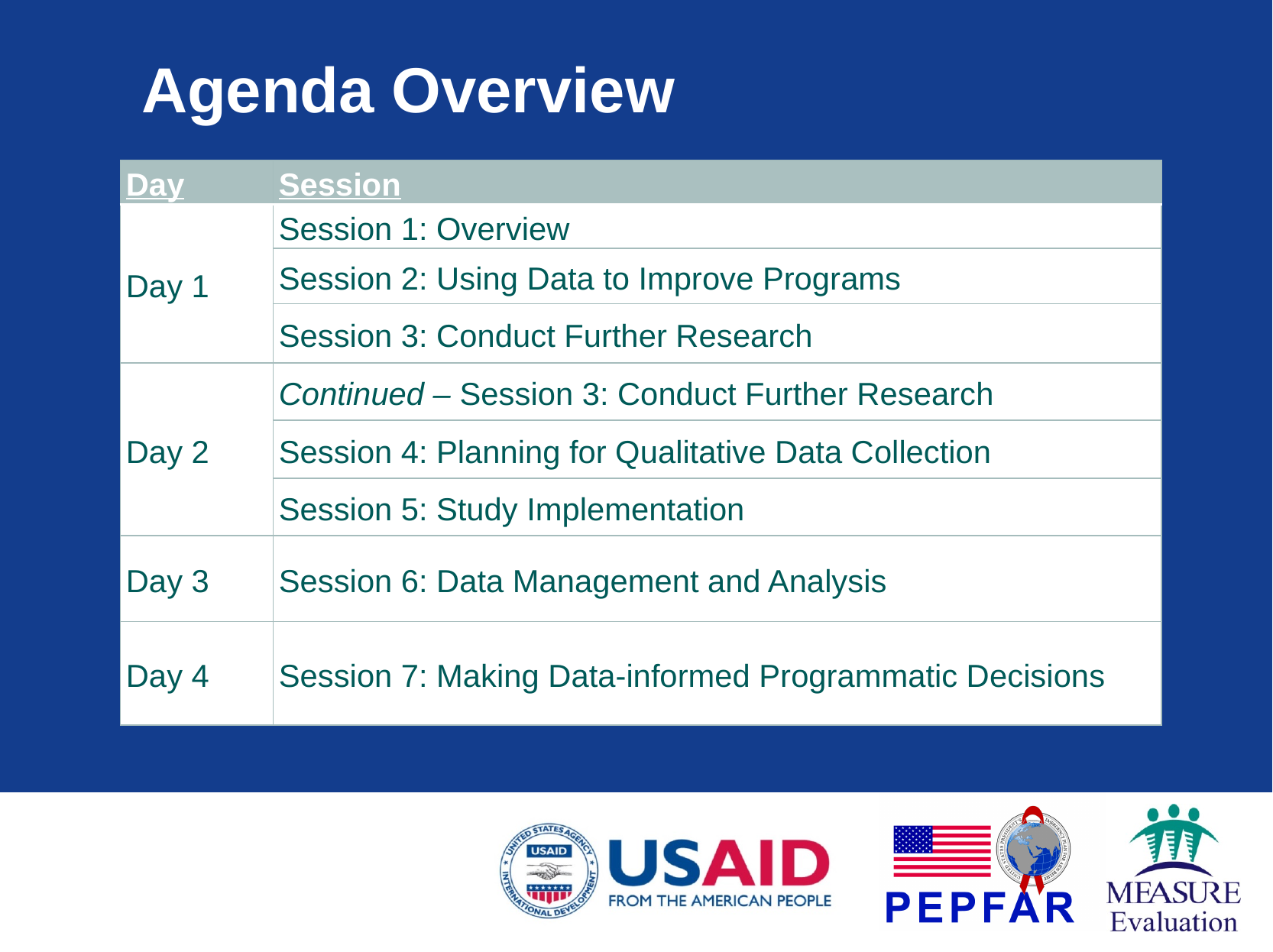

# Agenda Overview
| Day | Session |
| --- | --- |
| Day 1 | Session 1: Overview |
|  | Session 2: Using Data to Improve Programs |
|  | Session 3: Conduct Further Research |
| Day 2 | Continued – Session 3: Conduct Further Research |
|  | Session 4: Planning for Qualitative Data Collection |
|  | Session 5: Study Implementation |
| Day 3 | Session 6: Data Management and Analysis |
| Day 4 | Session 7: Making Data-informed Programmatic Decisions |